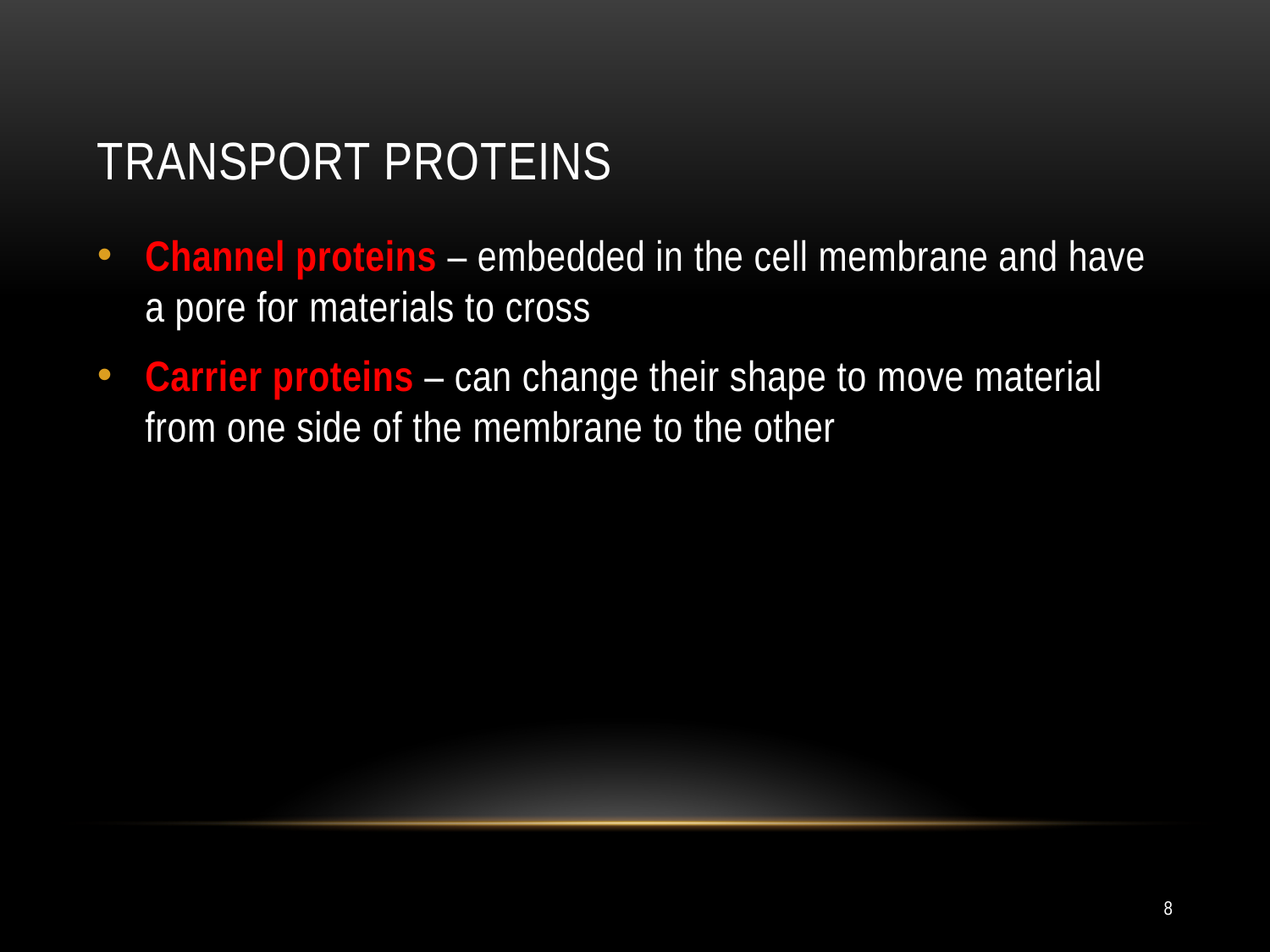

# Transport Proteins
Channel proteins – embedded in the cell membrane and have a pore for materials to cross
Carrier proteins – can change their shape to move material from one side of the membrane to the other
8